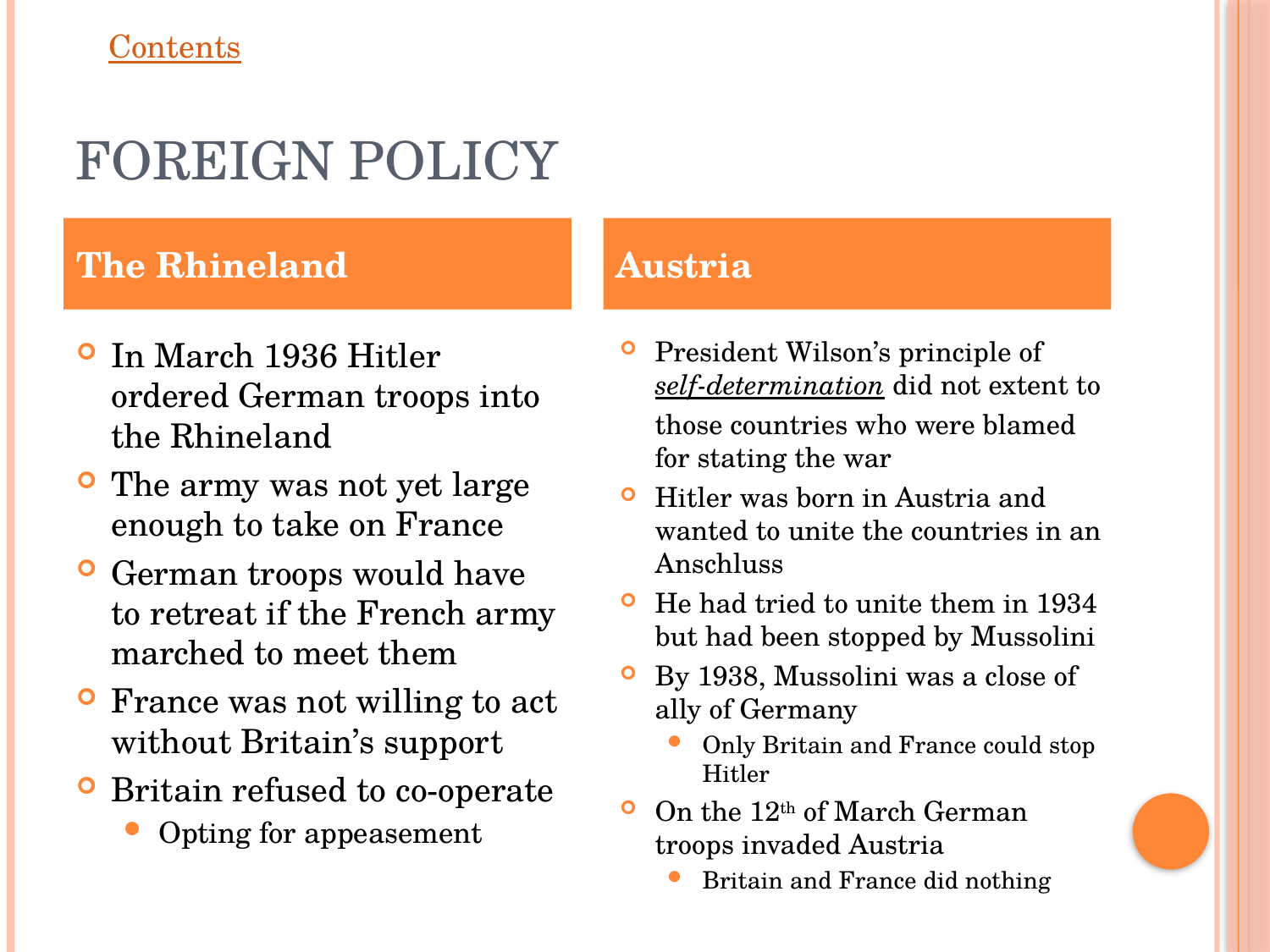

# Foreign Policy
The Rhineland
Austria
In March 1936 Hitler ordered German troops into the Rhineland
The army was not yet large enough to take on France
German troops would have to retreat if the French army marched to meet them
France was not willing to act without Britain’s support
Britain refused to co-operate
Opting for appeasement
President Wilson’s principle of self-determination did not extent to those countries who were blamed for stating the war
Hitler was born in Austria and wanted to unite the countries in an Anschluss
He had tried to unite them in 1934 but had been stopped by Mussolini
By 1938, Mussolini was a close of ally of Germany
Only Britain and France could stop Hitler
On the 12th of March German troops invaded Austria
Britain and France did nothing